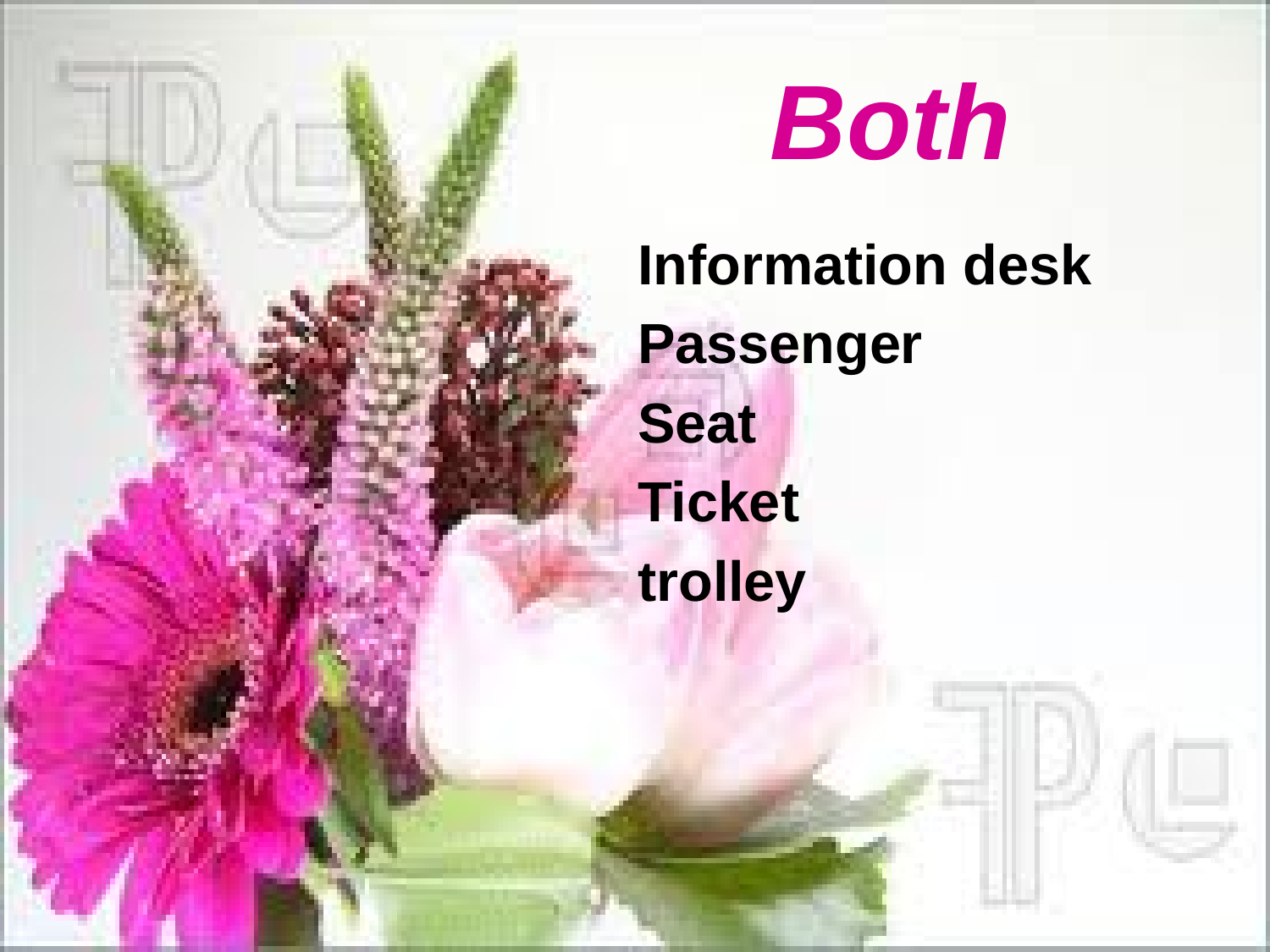

# Both
Information desk
Passenger
Seat
Ticket
trolley